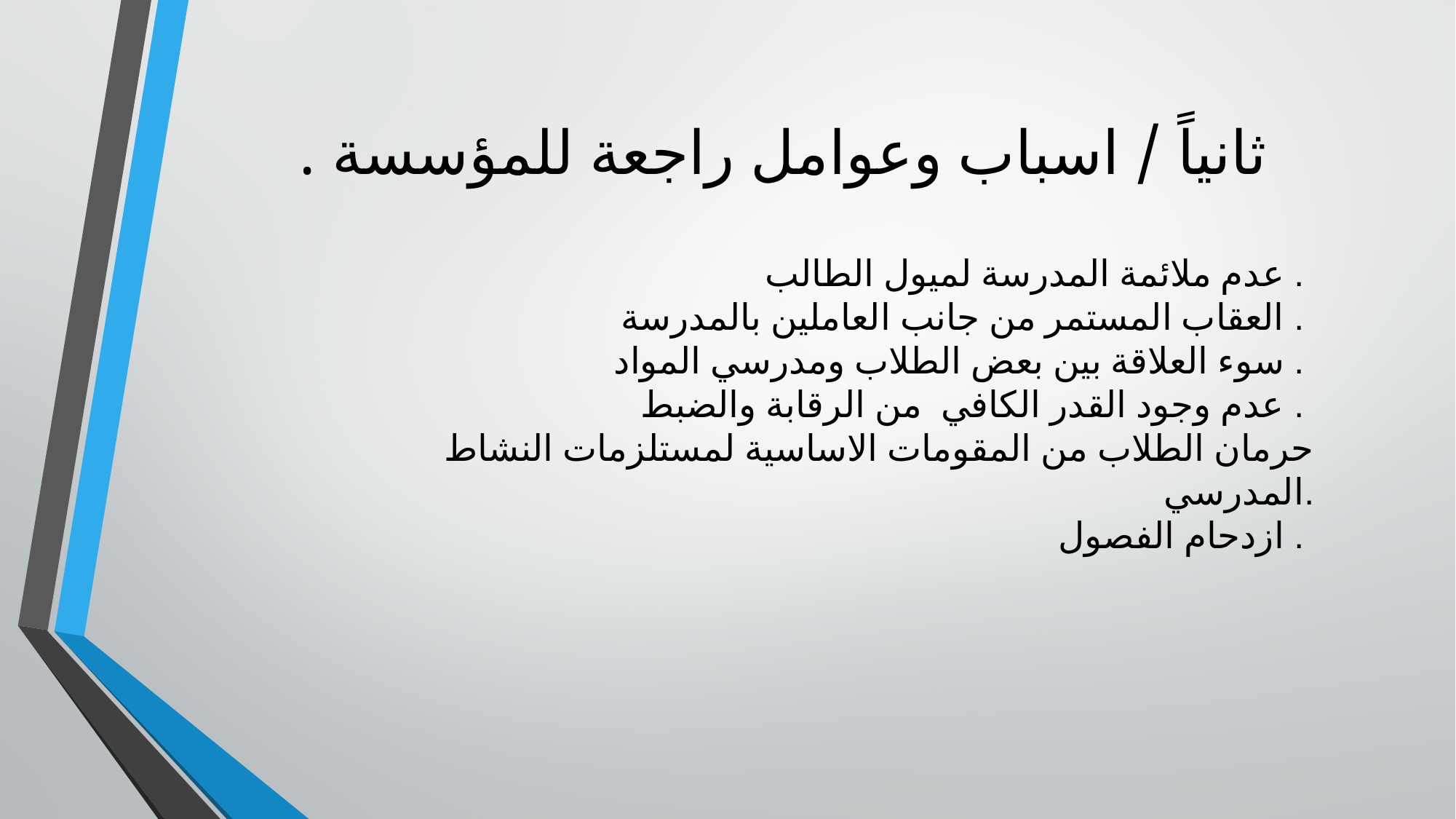

# ثانياً / اسباب وعوامل راجعة للمؤسسة .
عدم ملائمة المدرسة لميول الطالب .
العقاب المستمر من جانب العاملين بالمدرسة .
سوء العلاقة بين بعض الطلاب ومدرسي المواد .
عدم وجود القدر الكافي  من الرقابة والضبط .
حرمان الطلاب من المقومات الاساسية لمستلزمات النشاط المدرسي.
ازدحام الفصول .